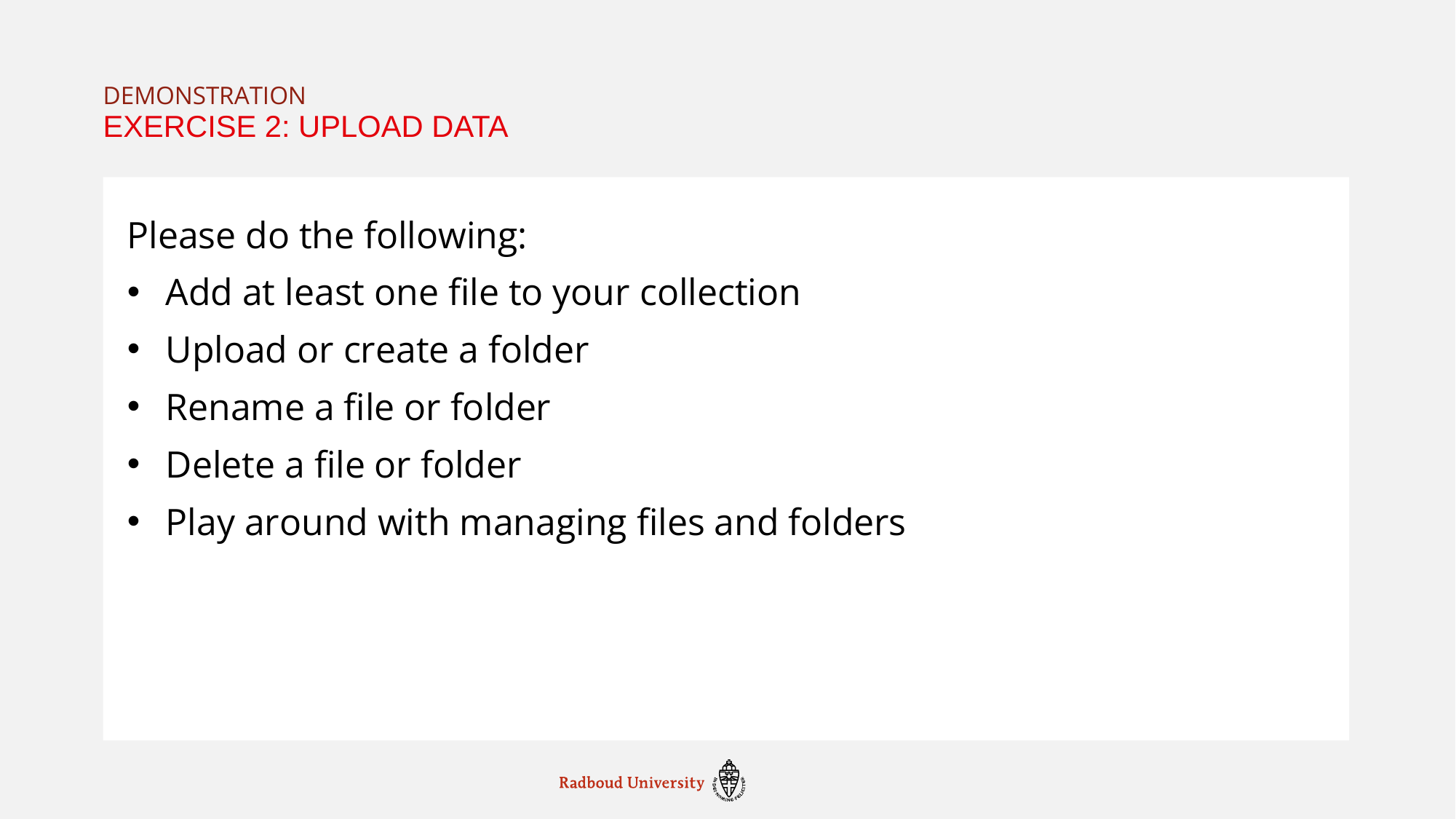

demonstration
# Exercise 2: upload data
Please do the following:
Add at least one file to your collection
Upload or create a folder
Rename a file or folder
Delete a file or folder
Play around with managing files and folders